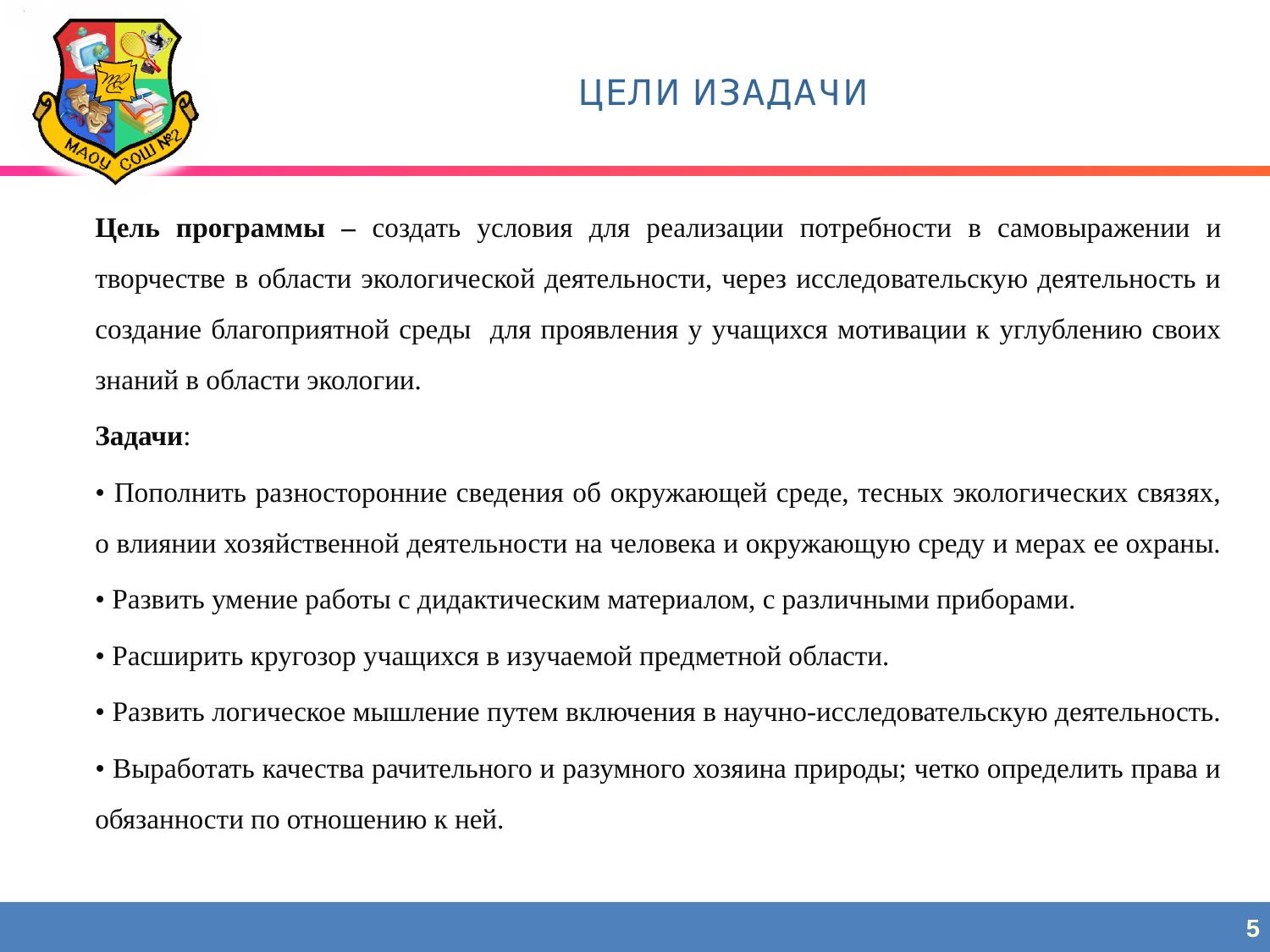

# ЦЕЛИ ИЗАДАЧИ
Цель программы – создать условия для реализации потребности в самовыражении и творчестве в области экологической деятельности, через исследовательскую деятельность и создание благоприятной среды  для проявления у учащихся мотивации к углублению своих знаний в области экологии.
Задачи:
• Пополнить разносторонние сведения об окружающей среде, тесных экологических связях, о влиянии хозяйственной деятельности на человека и окружающую среду и мерах ее охраны.
• Развить умение работы с дидактическим материалом, с различными приборами.
• Расширить кругозор учащихся в изучаемой предметной области.
• Развить логическое мышление путем включения в научно-исследовательскую деятельность.
• Выработать качества рачительного и разумного хозяина природы; четко определить права и обязанности по отношению к ней.

5